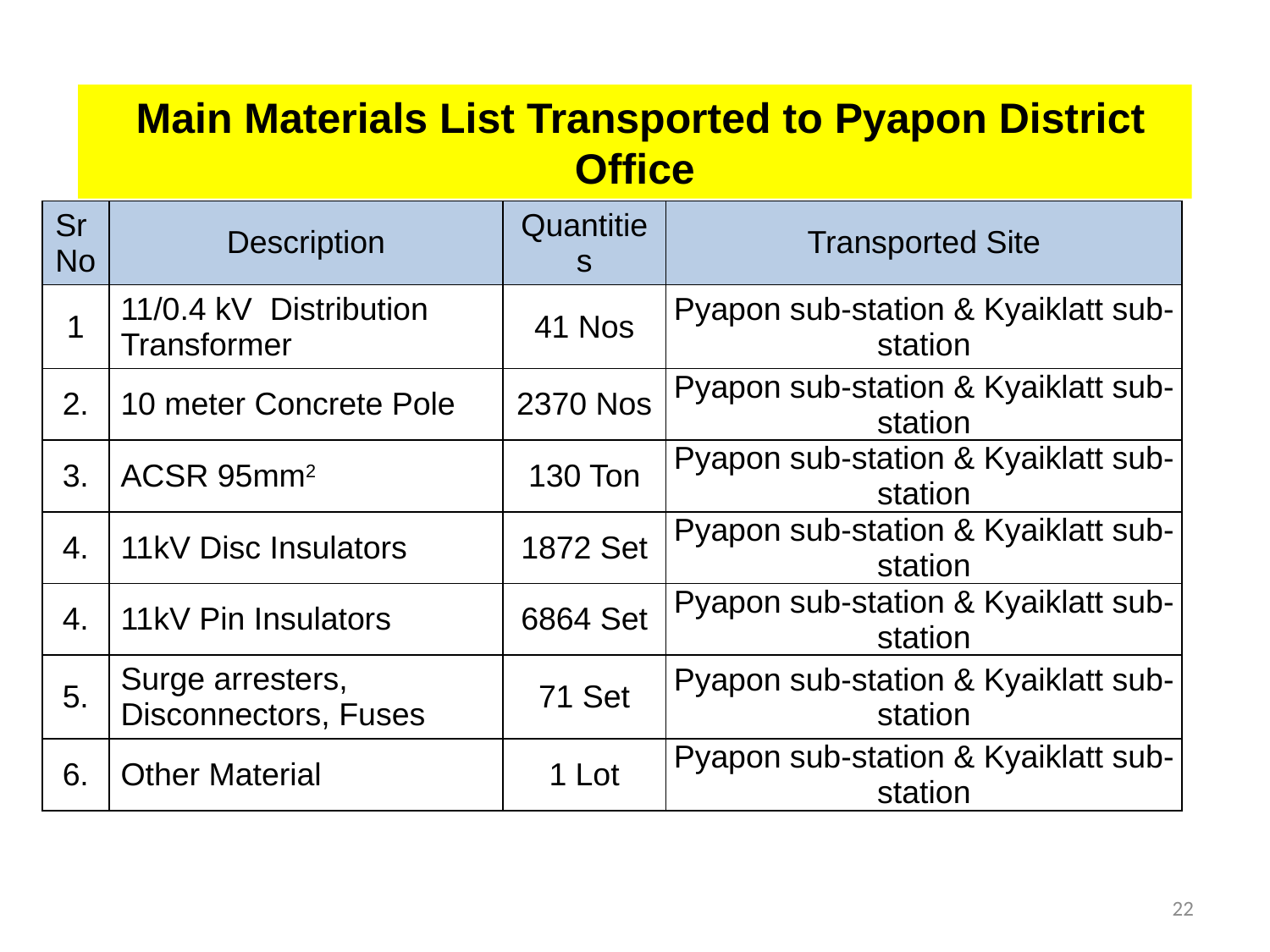

Main Materials List Transported to Pyapon District Office
| Sr No | Description | Quantities | Transported Site |
| --- | --- | --- | --- |
| 1 | 11/0.4 kV Distribution Transformer | 41 Nos | Pyapon sub-station & Kyaiklatt sub-station |
| 2. | 10 meter Concrete Pole | 2370 Nos | Pyapon sub-station & Kyaiklatt sub-station |
| 3. | ACSR 95mm2 | 130 Ton | Pyapon sub-station & Kyaiklatt sub-station |
| 4. | 11kV Disc Insulators | 1872 Set | Pyapon sub-station & Kyaiklatt sub-station |
| 4. | 11kV Pin Insulators | 6864 Set | Pyapon sub-station & Kyaiklatt sub-station |
| 5. | Surge arresters, Disconnectors, Fuses | 71 Set | Pyapon sub-station & Kyaiklatt sub-station |
| 6. | Other Material | 1 Lot | Pyapon sub-station & Kyaiklatt sub-station |
22